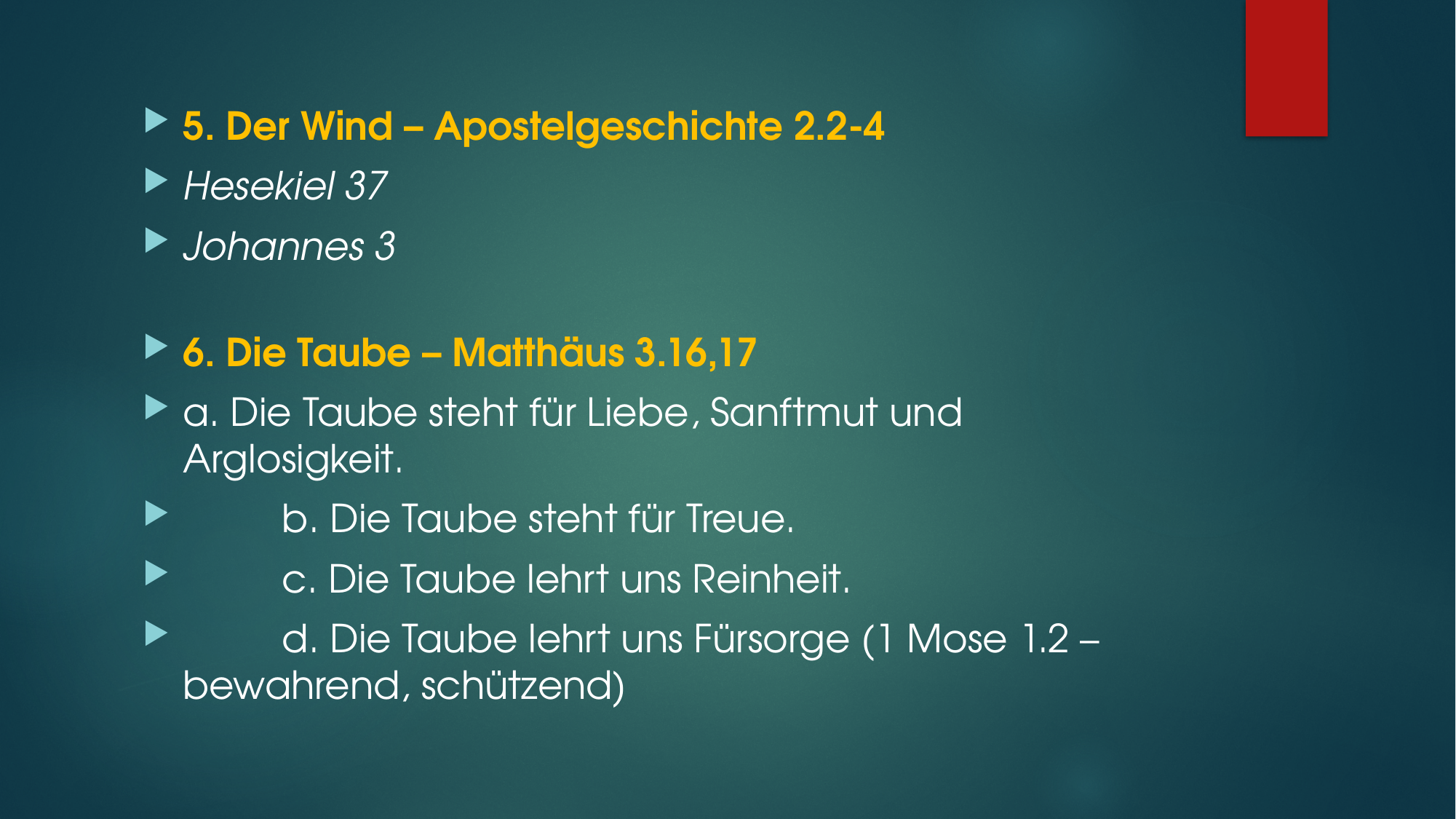

#
5. Der Wind – Apostelgeschichte 2.2-4
Hesekiel 37
Johannes 3
6. Die Taube – Matthäus 3.16,17
a. Die Taube steht für Liebe, Sanftmut und Arglosigkeit.
	b. Die Taube steht für Treue.
	c. Die Taube lehrt uns Reinheit.
	d. Die Taube lehrt uns Fürsorge (1 Mose 1.2 – bewahrend, schützend)